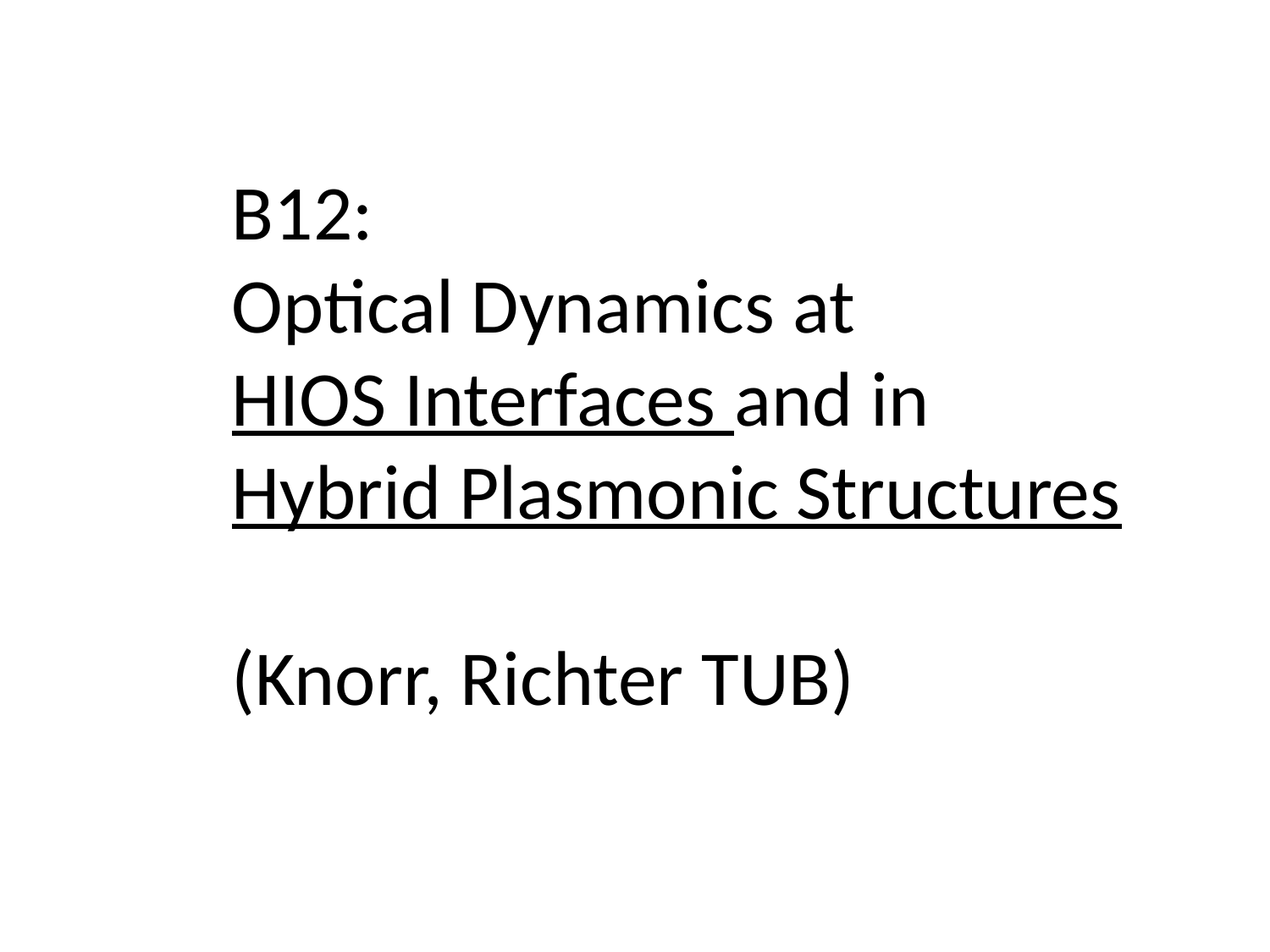

B12:
Optical Dynamics at
HIOS Interfaces and in
Hybrid Plasmonic Structures

(Knorr, Richter TUB)